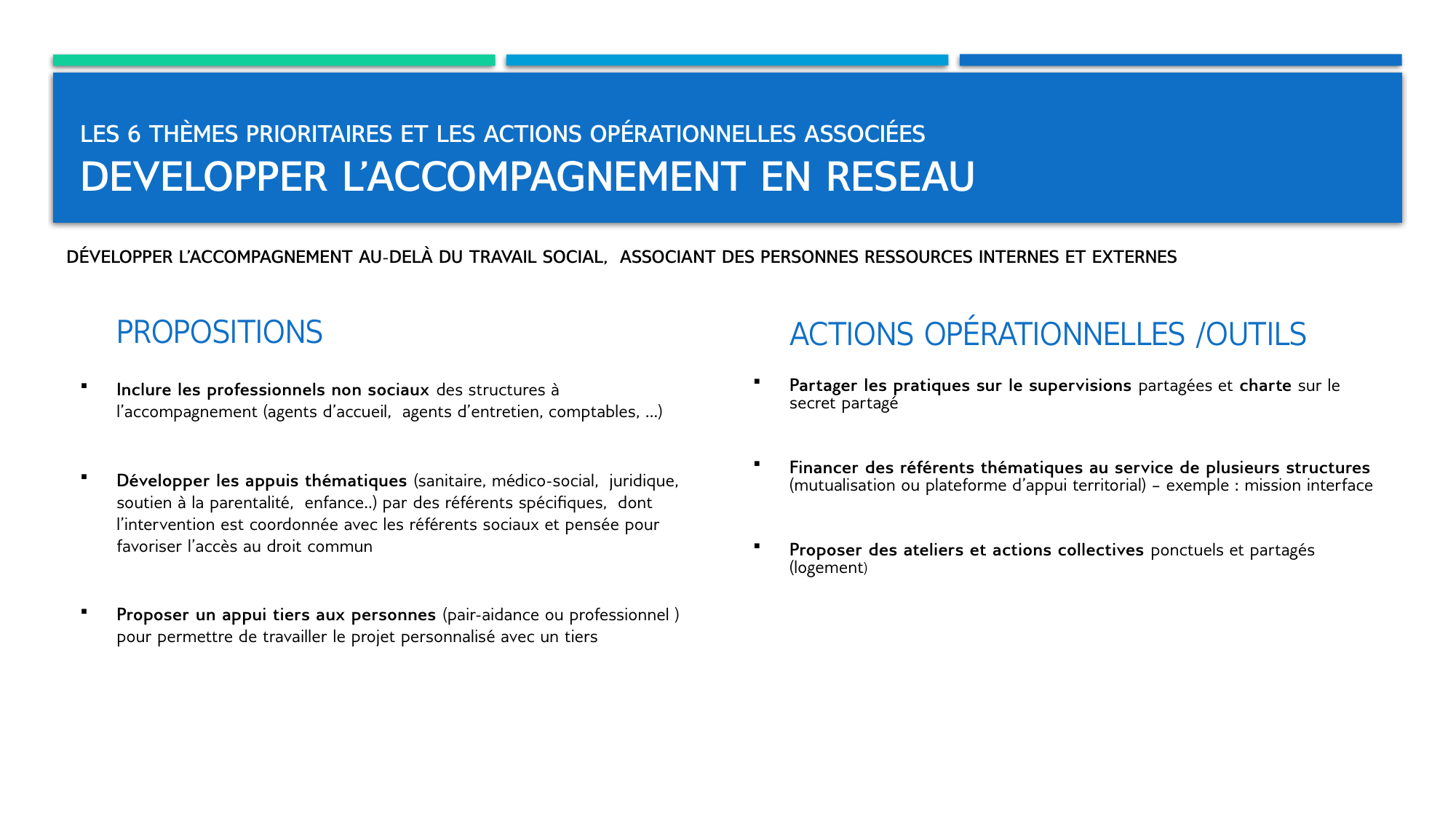

# Les 6 thèmes prioritaires et les actions opérationnelles associées DEVELOPPER L’ACCOMPAGNEMENT EN RESEAU
Développer l’accompagnement au-delà du travail social,  associant des personnes ressources internes et externes

PROPOSITIONS
ACTIONS OPÉRATIONNELLES /OUTILS
Inclure les professionnels non sociaux des structures à l’accompagnement (agents d’accueil,  agents d’entretien, comptables, …)

Développer les appuis thématiques (sanitaire, médico-social,  juridique, soutien à la parentalité,  enfance..) par des référents spécifiques,  dont l’intervention est coordonnée avec les référents sociaux et pensée pour favoriser l’accès au droit commun

Proposer un appui tiers aux personnes (pair-aidance ou professionnel )  pour permettre de travailler le projet personnalisé avec un tiers
Partager les pratiques sur le supervisions partagées et charte sur le secret partagé

Financer des référents thématiques au service de plusieurs structures (mutualisation ou plateforme d’appui territorial) – exemple : mission interface

Proposer des ateliers et actions collectives ponctuels et partagés (logement)